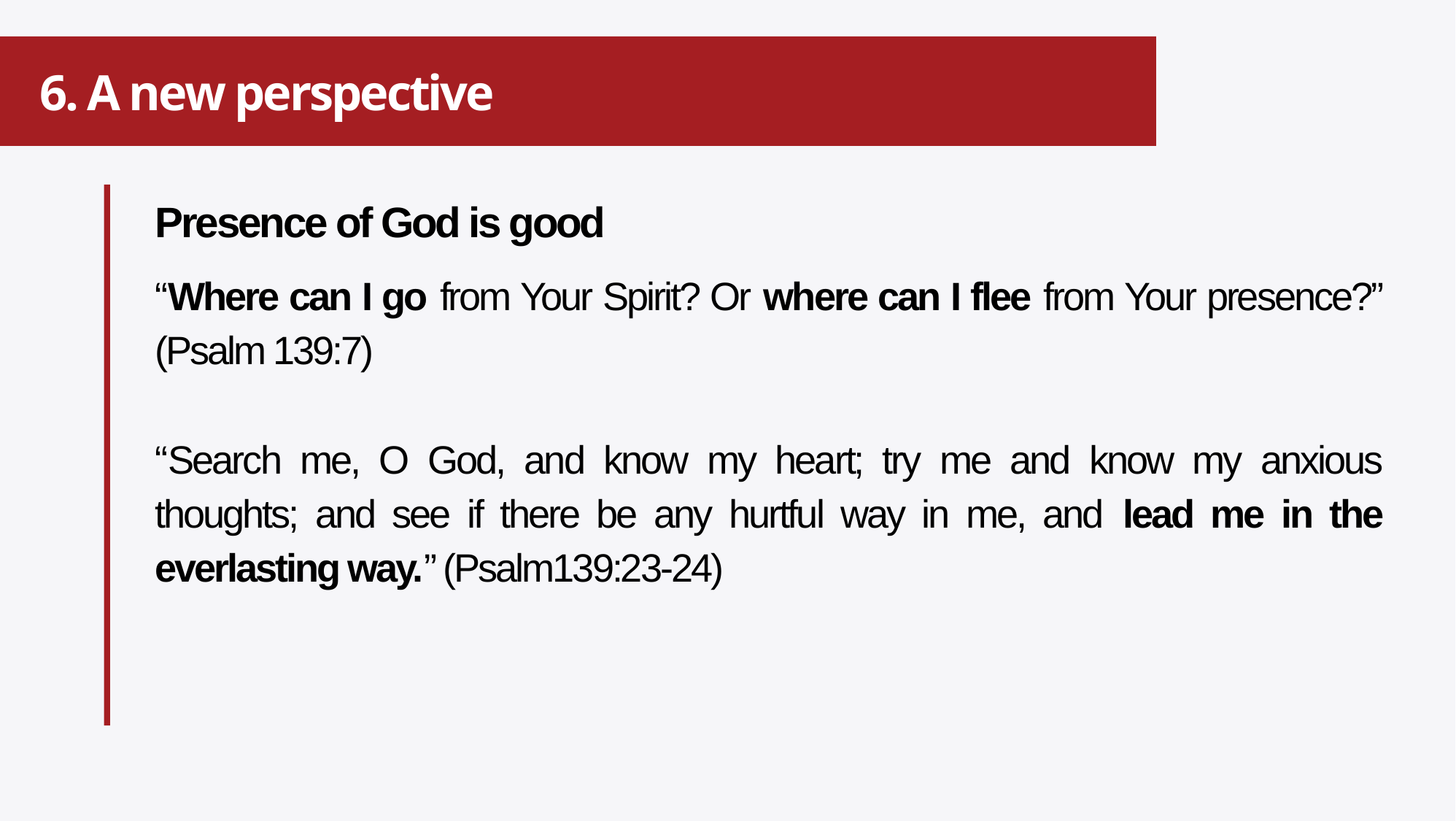

# 6. A new perspective
Presence of God is good
“Where can I go from Your Spirit? Or where can I flee from Your presence?” (Psalm 139:7)

“Search me, O God, and know my heart; try me and know my anxious thoughts; and see if there be any hurtful way in me, and lead me in the everlasting way.” (Psalm139:23-24)